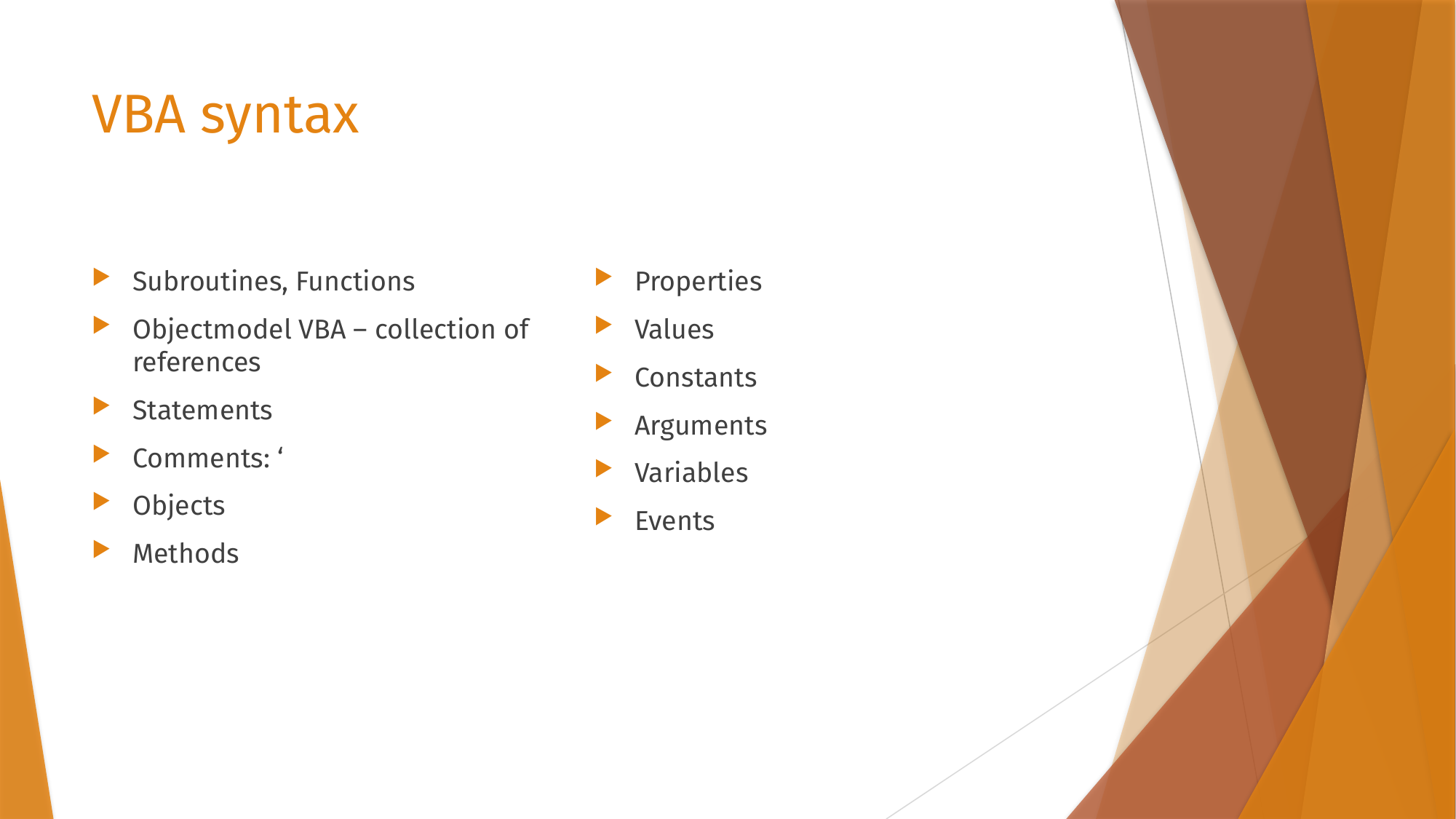

# VBA syntax
Subroutines, Functions
Objectmodel VBA – collection of references
Statements
Comments: ‘
Objects
Methods
Properties
Values
Constants
Arguments
Variables
Events